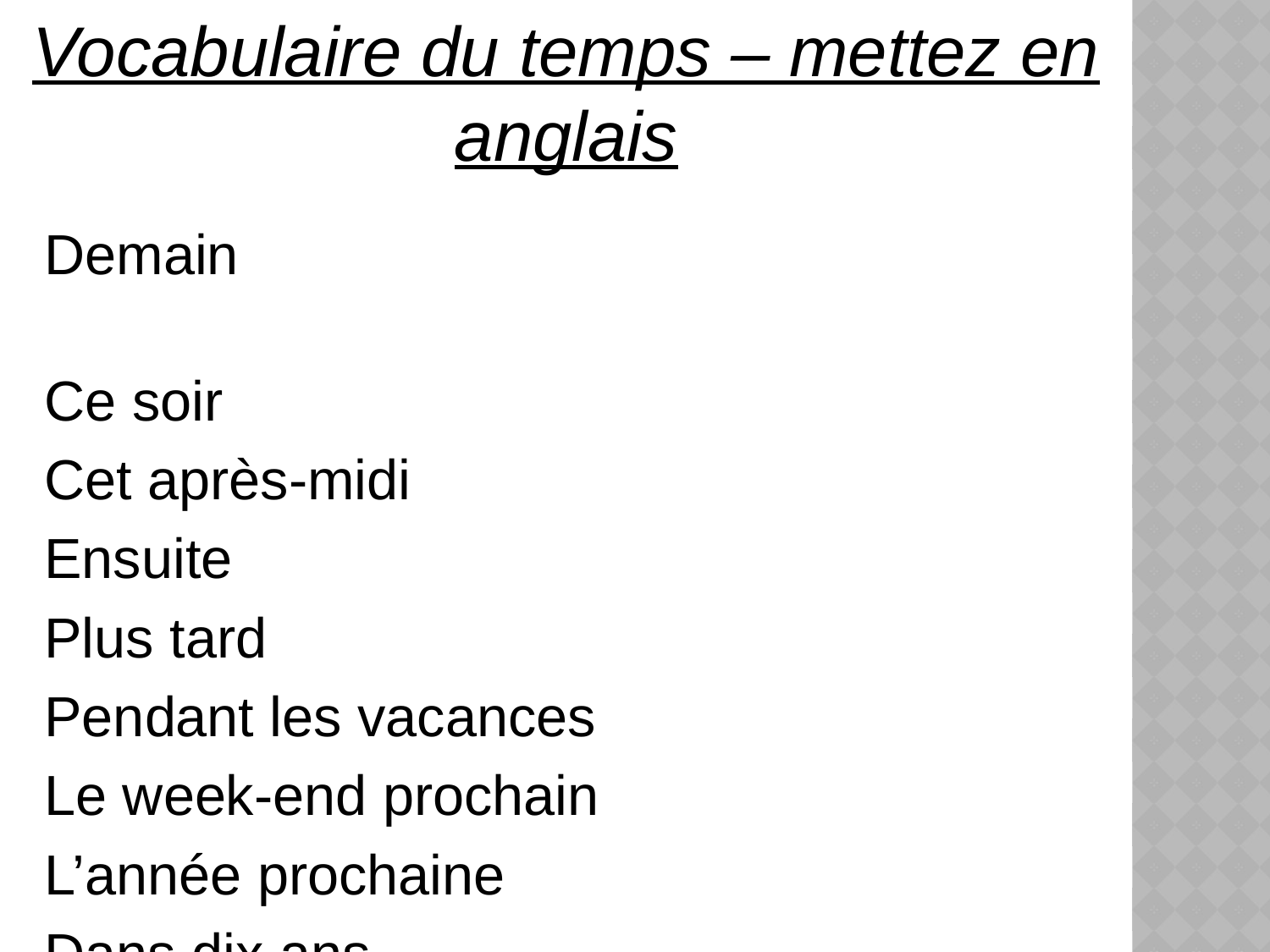

Vocabulaire du temps – mettez en anglais
Demain
Ce soir
Cet après-midi
Ensuite
Plus tard
Pendant les vacances
Le week-end prochain
L’année prochaine
Dans dix ans